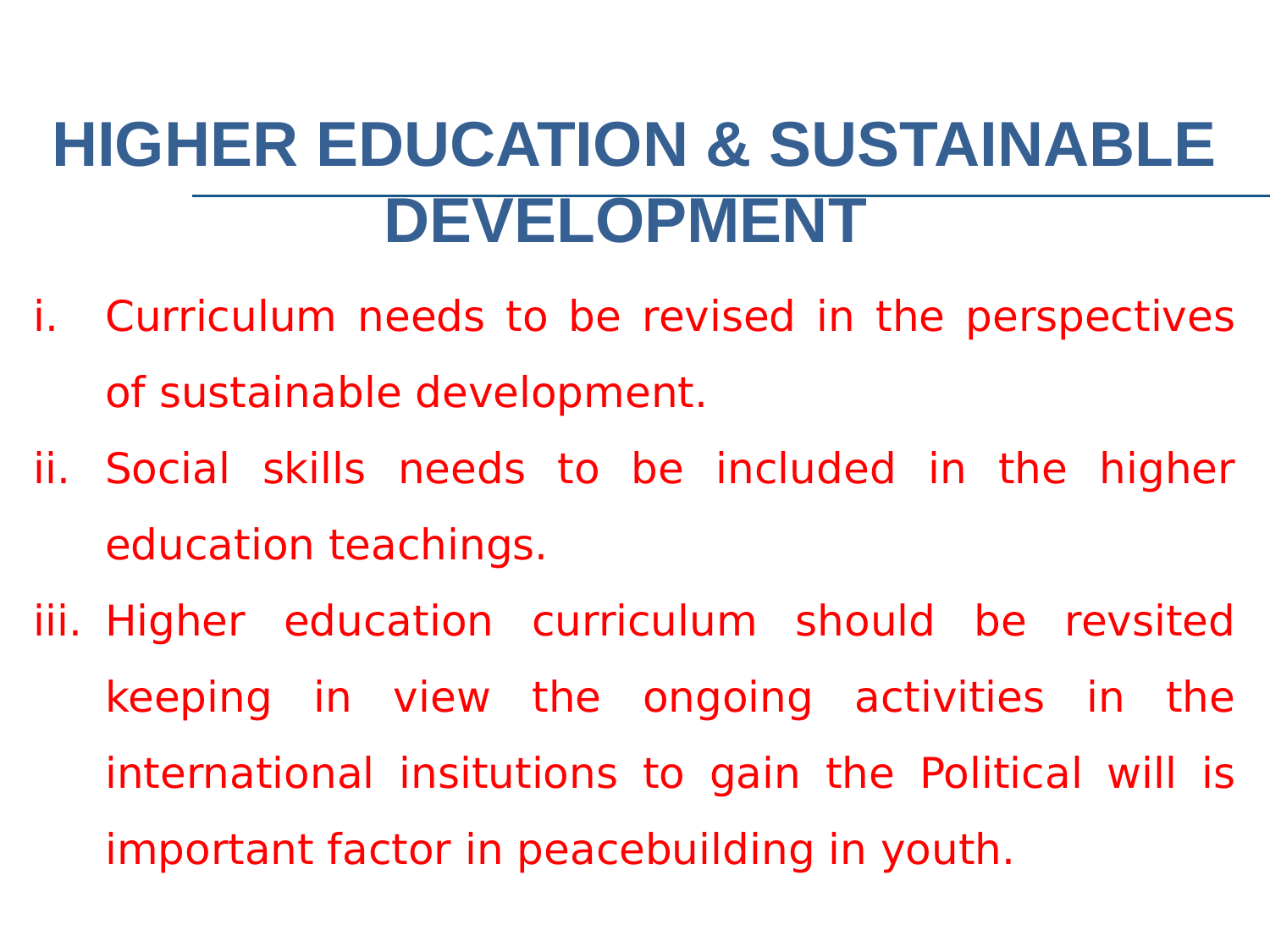

HIGHER EDUCATION & SUSTAINABLE DEVELOPMENT

Curriculum needs to be revised in the perspectives of sustainable development.
Social skills needs to be included in the higher education teachings.
Higher education curriculum should be revsited keeping in view the ongoing activities in the international insitutions to gain the Political will is important factor in peacebuilding in youth.